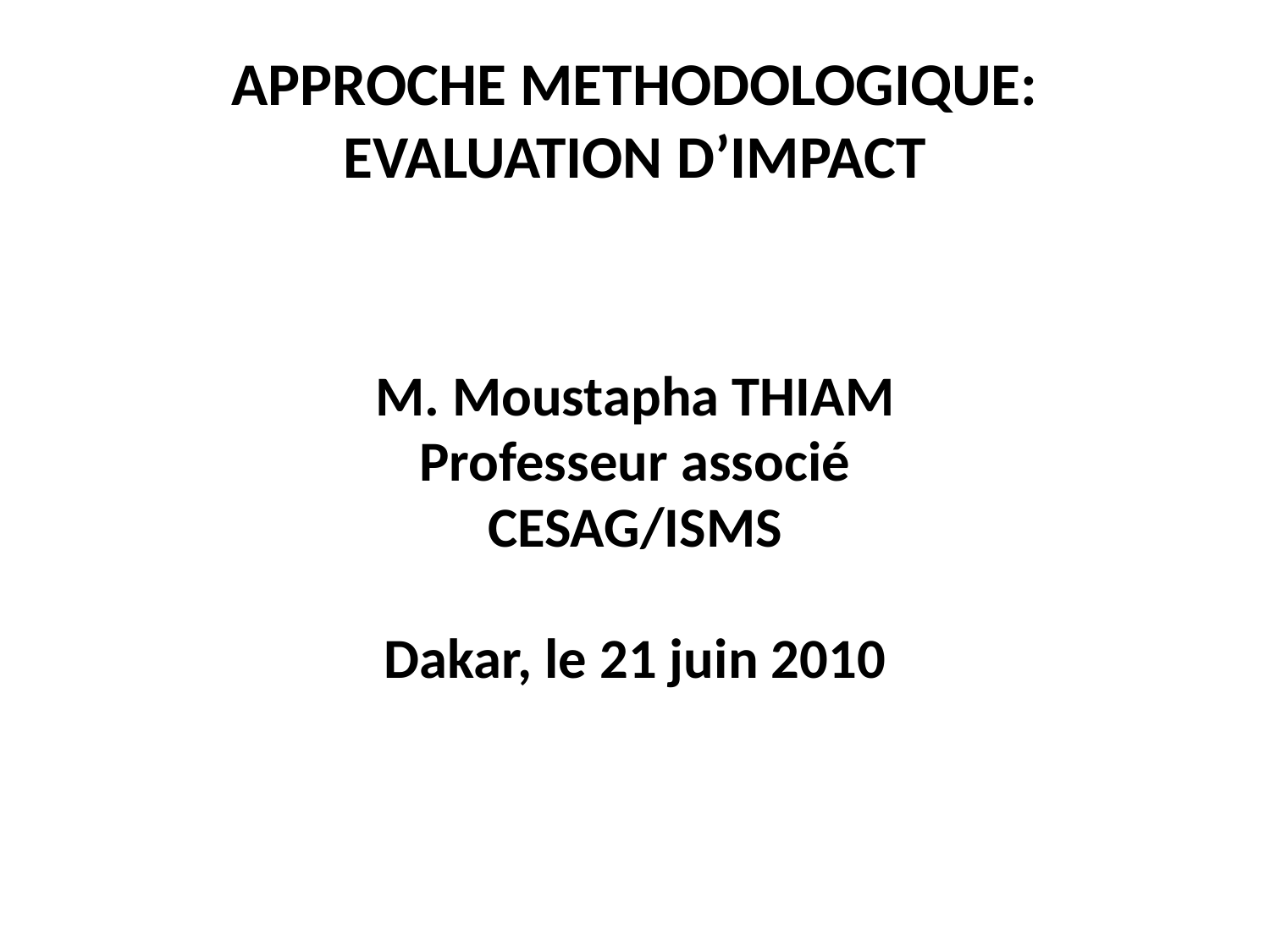

# APPROCHE METHODOLOGIQUE: EVALUATION D’IMPACT

M. Moustapha THIAM
Professeur associé
CESAG/ISMS

Dakar, le 21 juin 2010